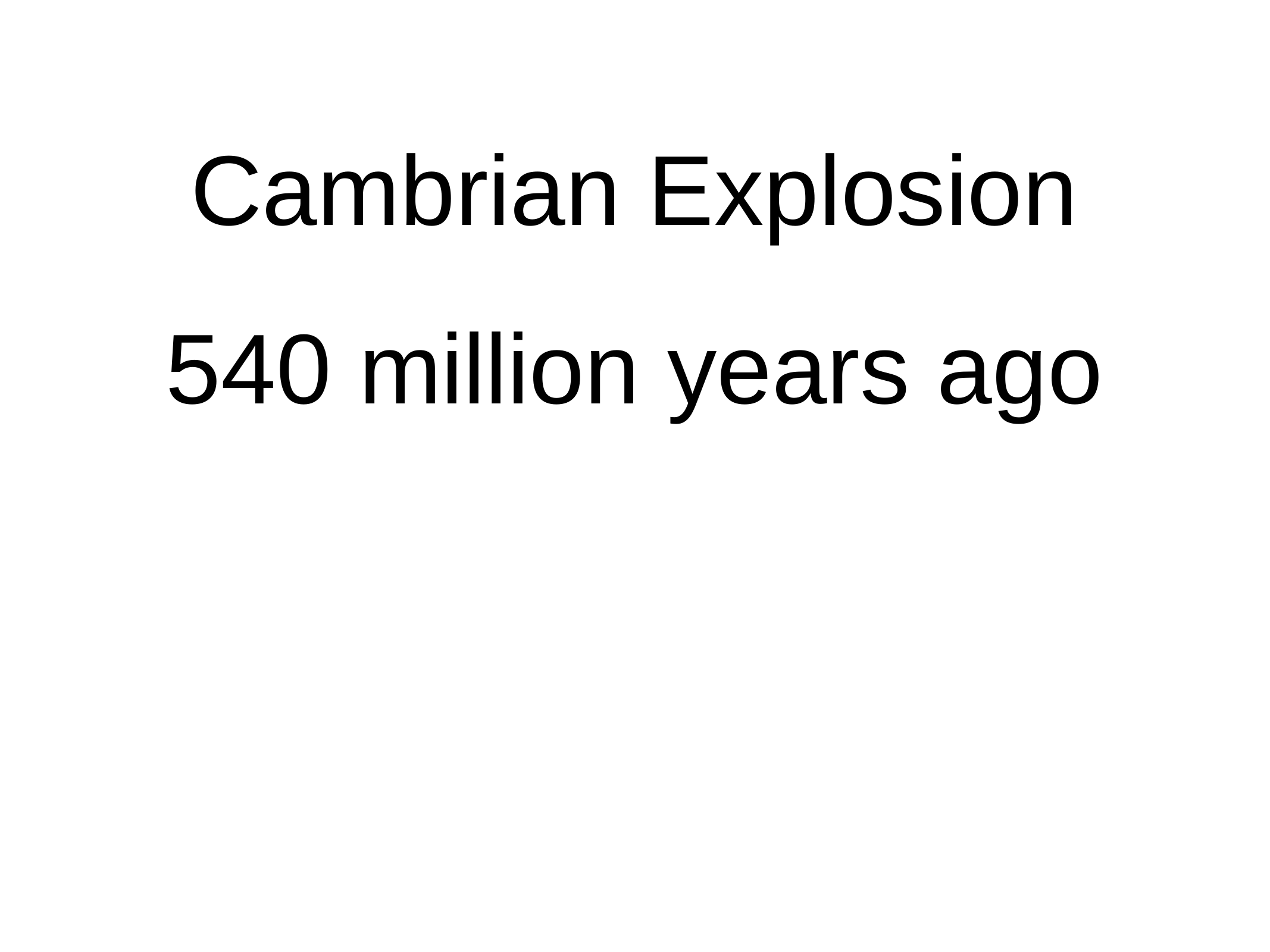

# Cambrian Explosion
540 million years ago